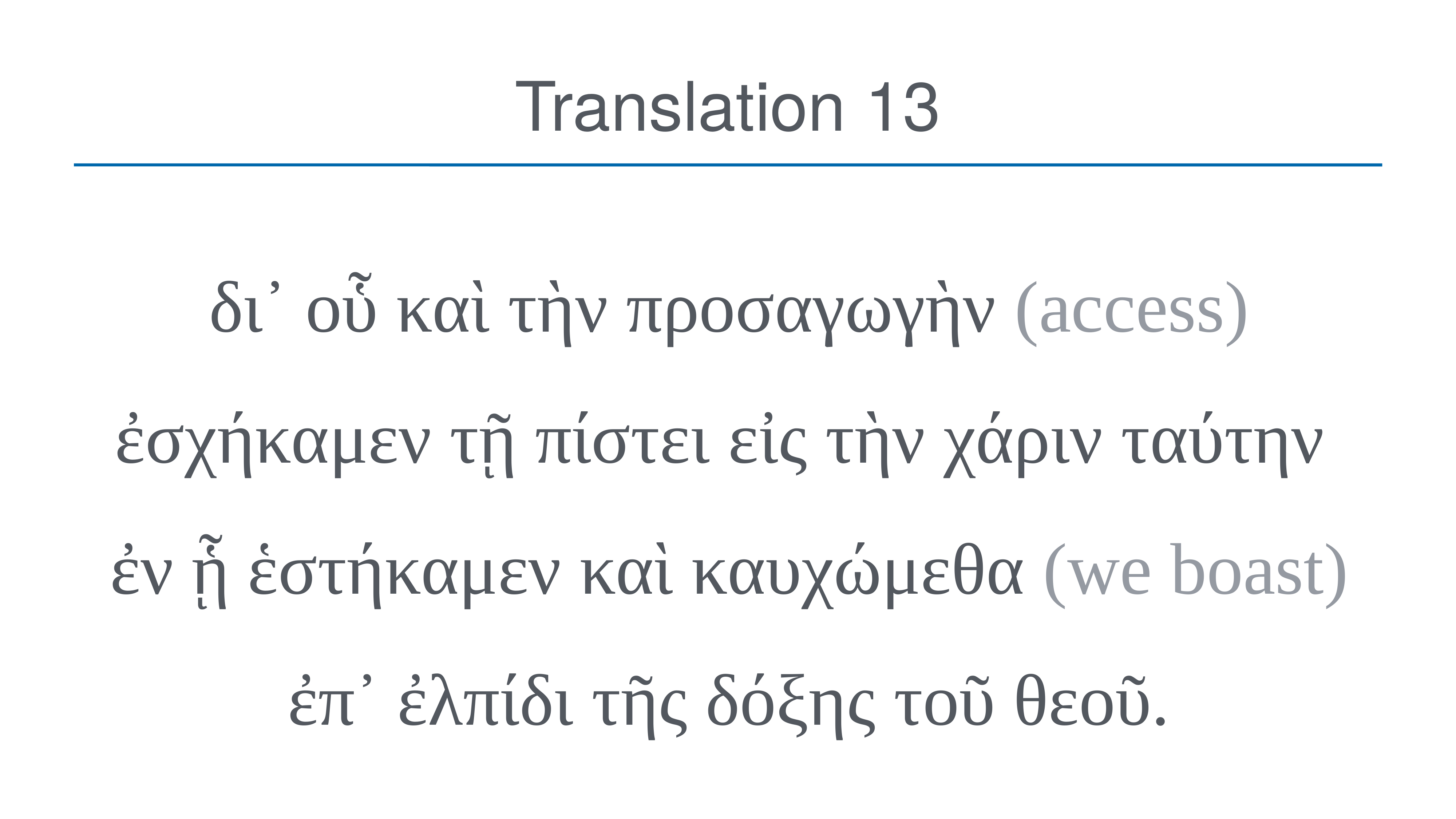

# Translation 13
δι᾽ οὗ καὶ τὴν προσαγωγὴν (access) ἐσχήκαμεν τῇ πίστει εἰς τὴν χάριν ταύτην
ἐν ᾗ ἑστήκαμεν καὶ καυχώμεθα (we boast) ἐπ᾽ ἐλπίδι τῆς δόξης τοῦ θεοῦ.